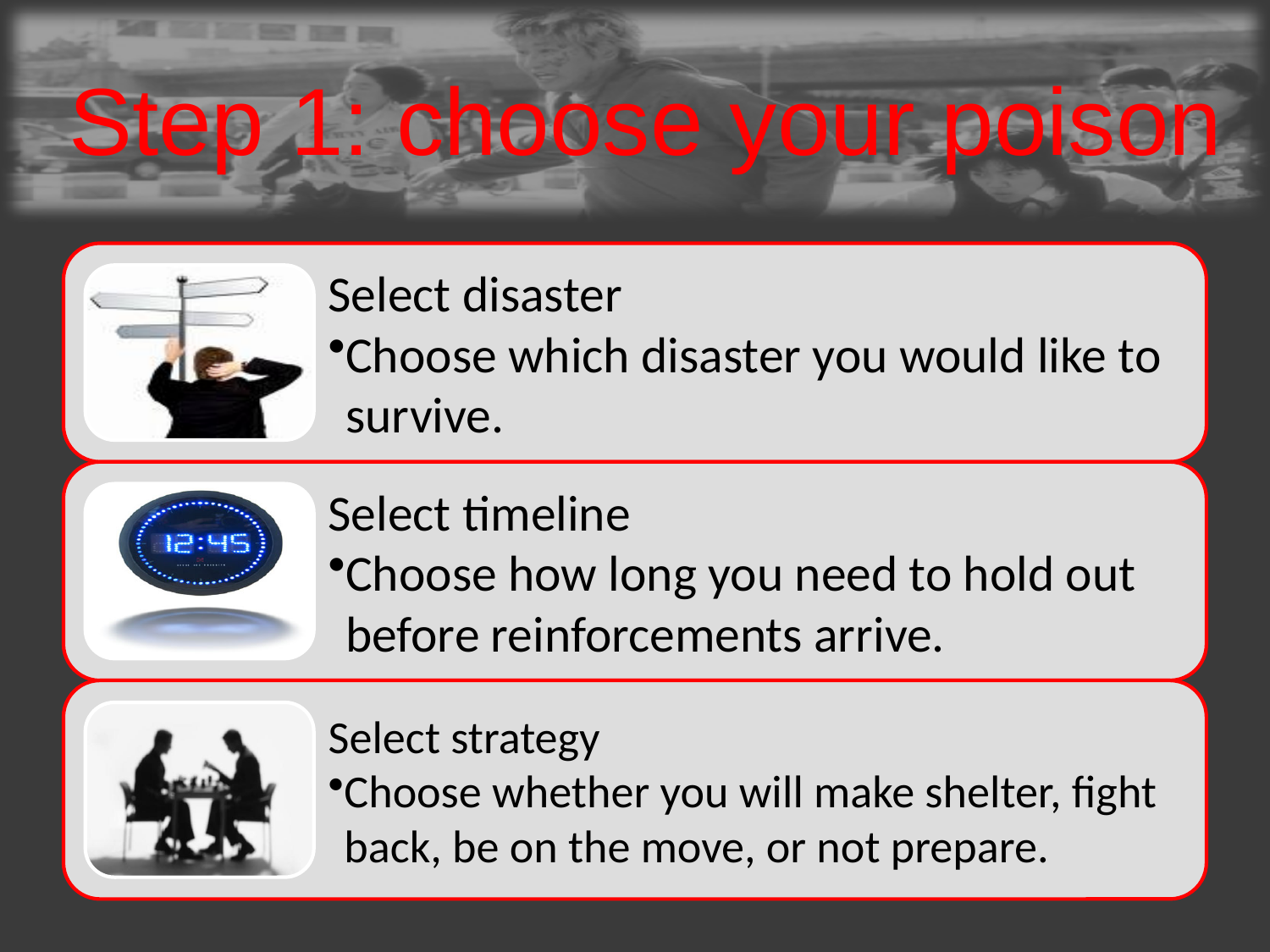

# Step 1: choose your poison
Select disaster
Choose which disaster you would like to survive.
Select timeline
Choose how long you need to hold out before reinforcements arrive.
Select strategy
Choose whether you will make shelter, fight back, be on the move, or not prepare.